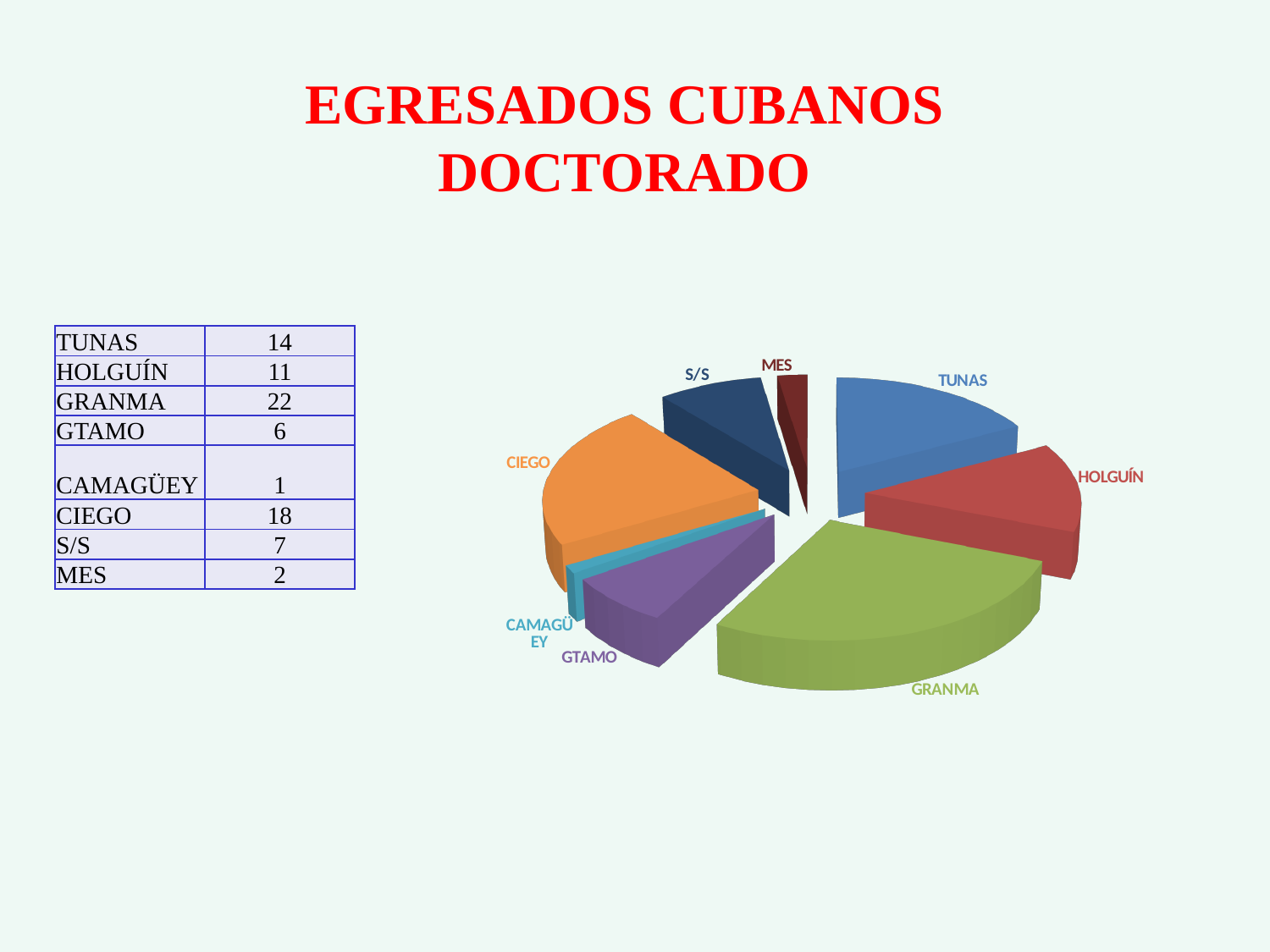

# EGRESADOS CUBANOS DOCTORADO

[unsupported chart]

| TUNAS | 14 |
| --- | --- |
| HOLGUÍN | 11 |
| GRANMA | 22 |
| GTAMO | 6 |
| CAMAGÜEY | 1 |
| CIEGO | 18 |
| S/S | 7 |
| MES | 2 |